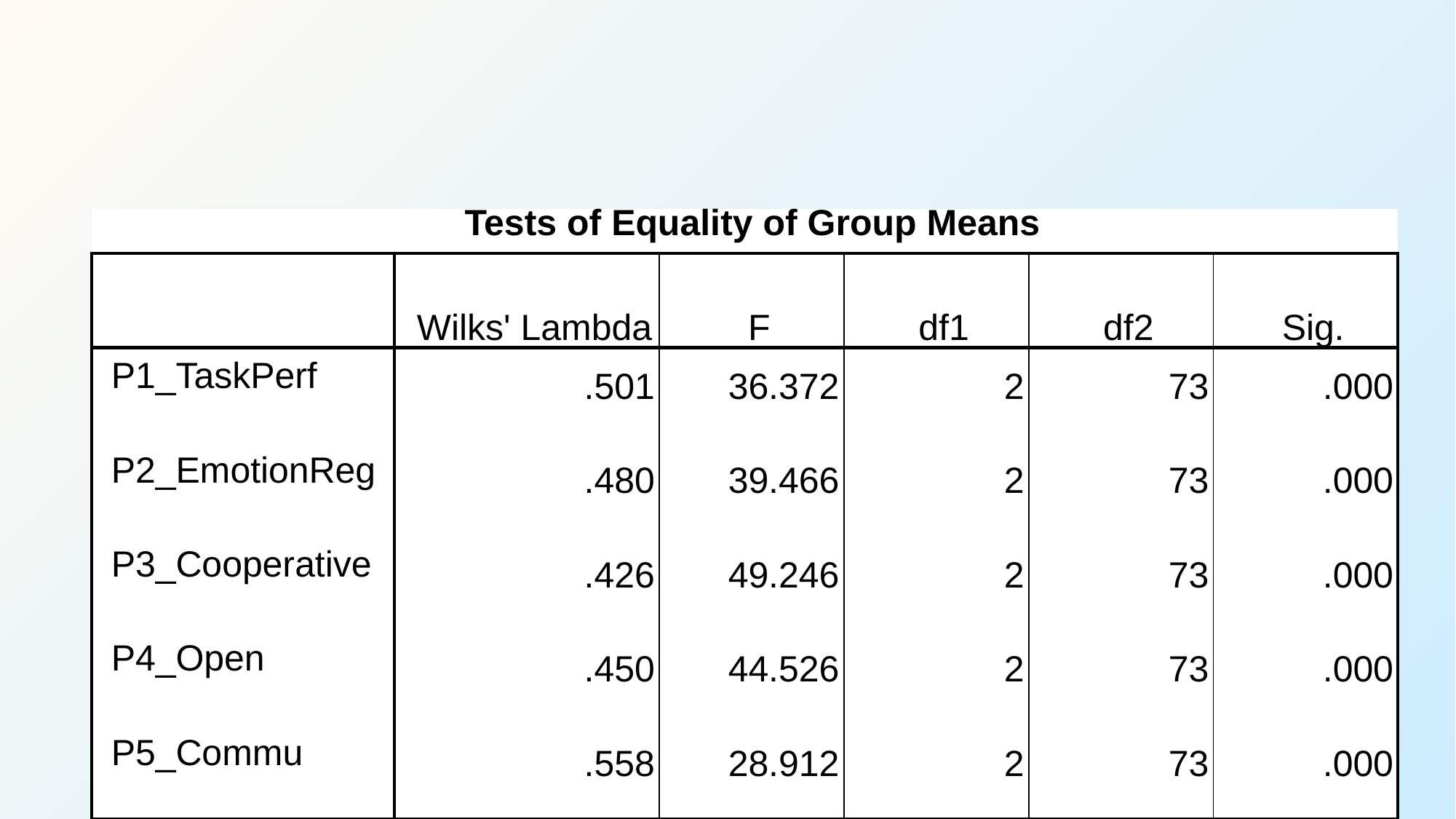

#
| Tests of Equality of Group Means |  |  |  |  |  |
| --- | --- | --- | --- | --- | --- |
|  | Wilks' Lambda | F | df1 | df2 | Sig. |
| P1\_TaskPerf | .501 | 36.372 | 2 | 73 | .000 |
| P2\_EmotionReg | .480 | 39.466 | 2 | 73 | .000 |
| P3\_Cooperative | .426 | 49.246 | 2 | 73 | .000 |
| P4\_Open | .450 | 44.526 | 2 | 73 | .000 |
| P5\_Commu | .558 | 28.912 | 2 | 73 | .000 |